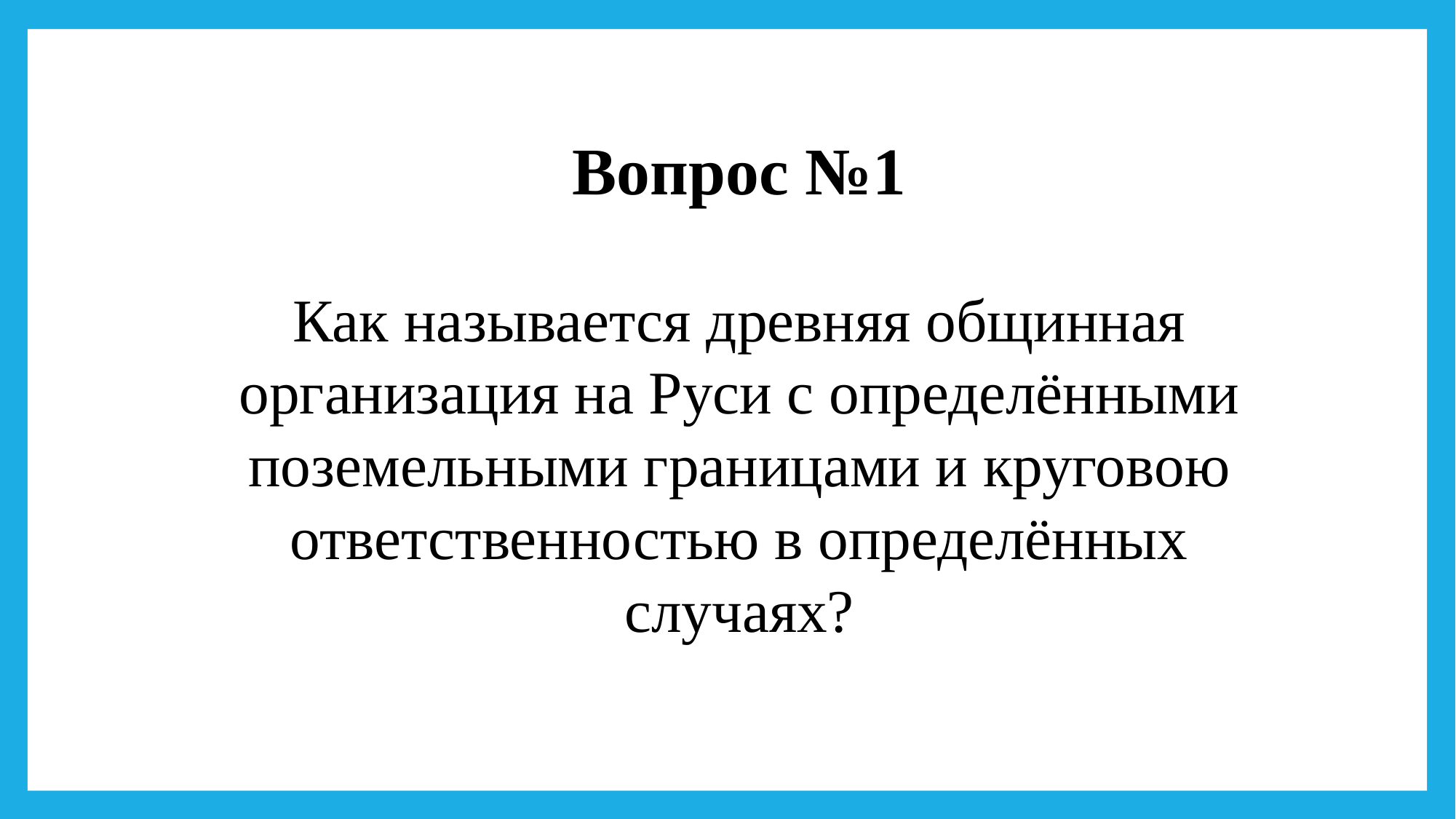

Вопрос №1

Как называется древняя общинная организация на Руси с определёнными поземельными границами и круговою ответственностью в определённых случаях?